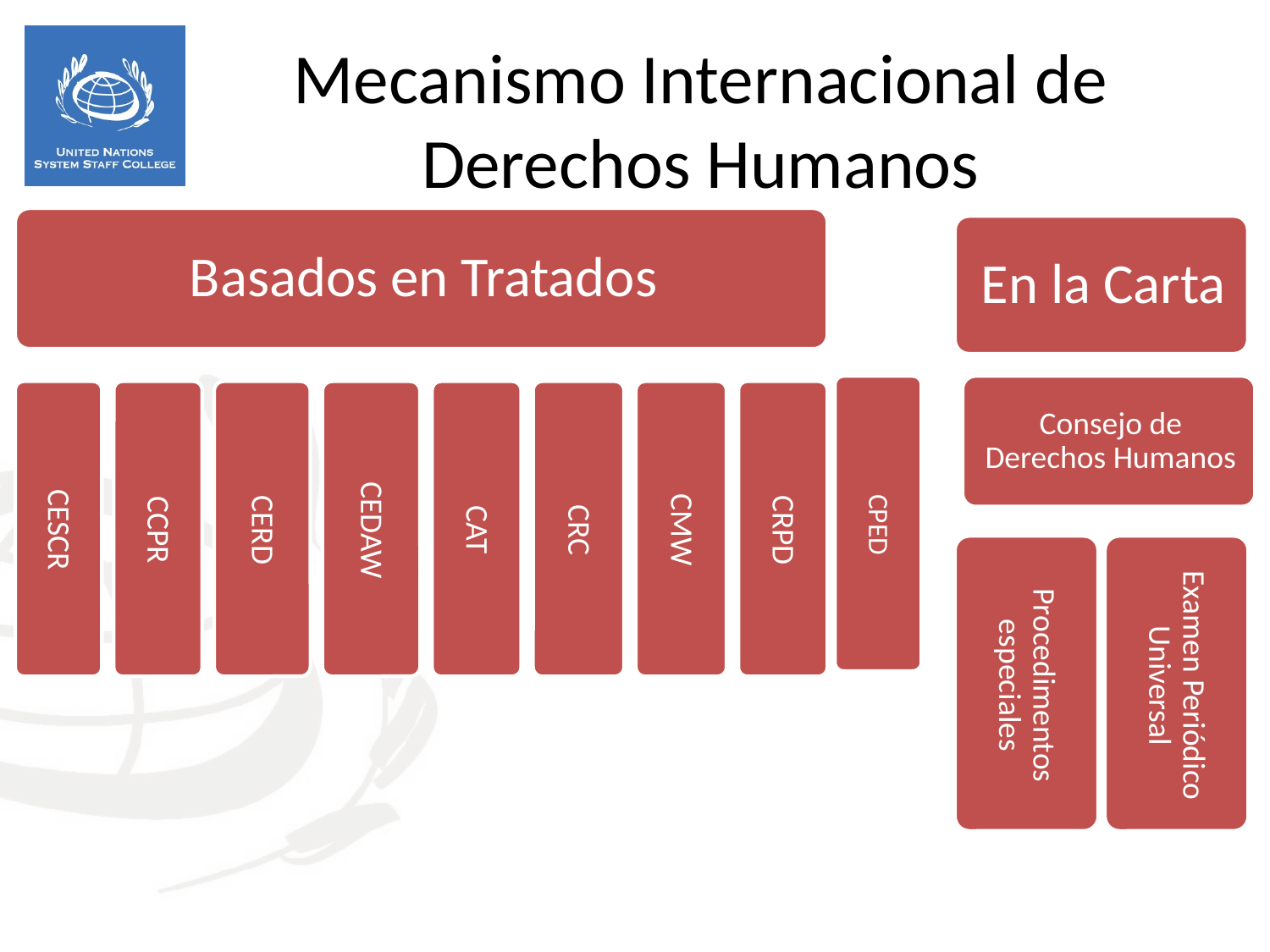

Mecanismo Internacional de Derechos Humanos
Basados ​​en Tratados
CESCR
CCPR
CERD
CEDAW
CAT
CRC
CMW
CRPD
En la Carta
Consejo de Derechos Humanos
Procedimentos especiales
Examen Periódico Universal
CPED